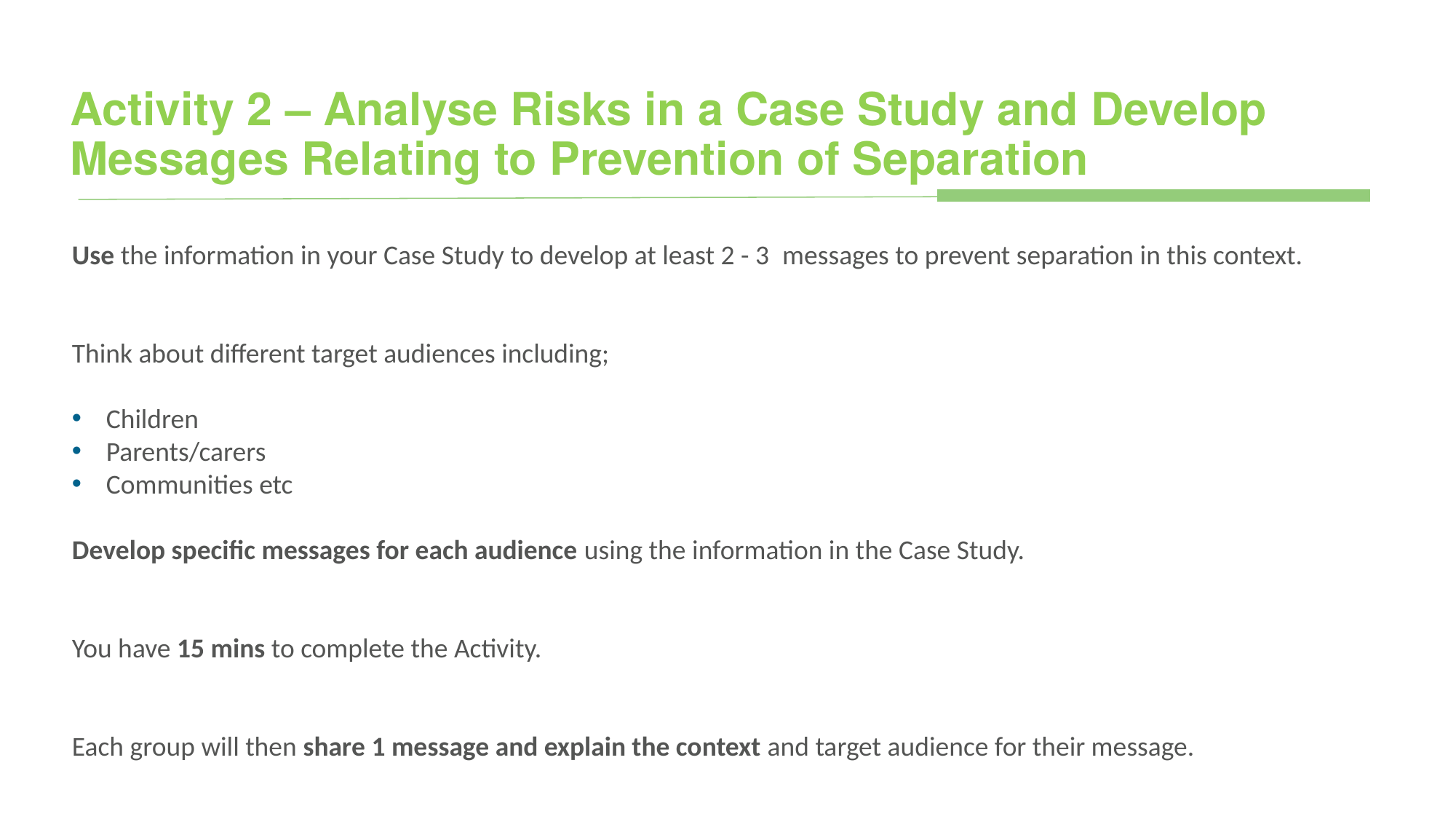

# Activity 2 – Analyse Risks in a Case Study and Develop Messages Relating to Prevention of Separation
Use the information in your Case Study to develop at least 2 - 3  messages to prevent separation in this context.
Think about different target audiences including;

Children
Parents/carers
Communities etc

Develop specific messages for each audience using the information in the Case Study.
You have 15 mins to complete the Activity.

Each group will then share 1 message and explain the context and target audience for their message.